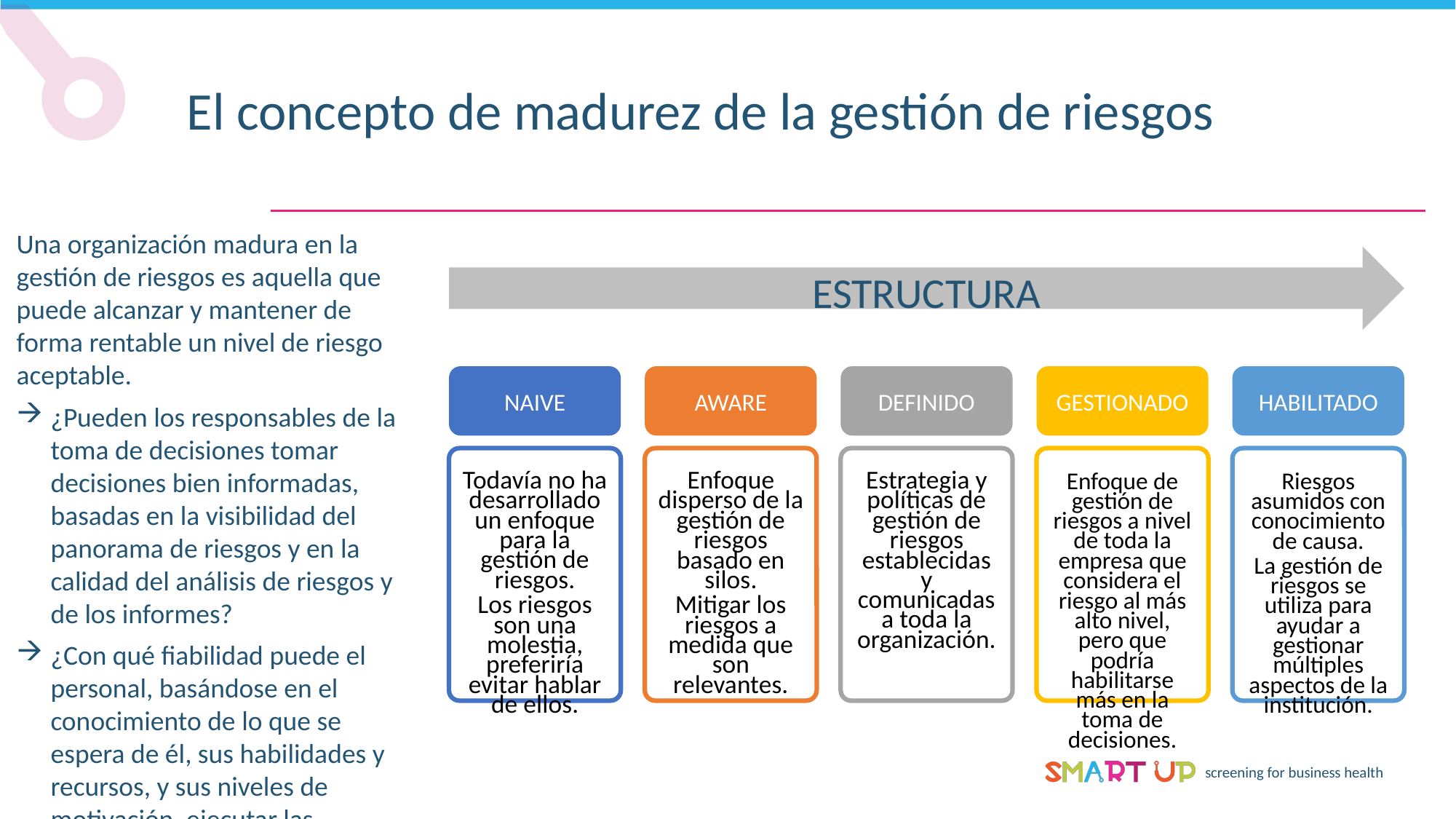

El concepto de madurez de la gestión de riesgos
Una organización madura en la gestión de riesgos es aquella que puede alcanzar y mantener de forma rentable un nivel de riesgo aceptable.
¿Pueden los responsables de la toma de decisiones tomar decisiones bien informadas, basadas en la visibilidad del panorama de riesgos y en la calidad del análisis de riesgos y de los informes?
¿Con qué fiabilidad puede el personal, basándose en el conocimiento de lo que se espera de él, sus habilidades y recursos, y sus niveles de motivación, ejecutar las decisiones de gestión de riesgos?

ESTRUCTURA

NAIVE
AWARE
DEFINIDO
GESTIONADO
HABILITADO

Todavía no ha desarrollado un enfoque para la gestión de riesgos.
Los riesgos son una molestia, preferiría evitar hablar de ellos.
Enfoque de gestión de riesgos a nivel de toda la empresa que considera el riesgo al más alto nivel, pero que podría habilitarse más en la toma de decisiones.
Riesgos asumidos con conocimiento de causa.
La gestión de riesgos se utiliza para ayudar a gestionar múltiples aspectos de la institución.
Enfoque disperso de la gestión de riesgos basado en silos.
Mitigar los riesgos a medida que son relevantes.
Estrategia y políticas de gestión de riesgos establecidas y comunicadas a toda la organización.